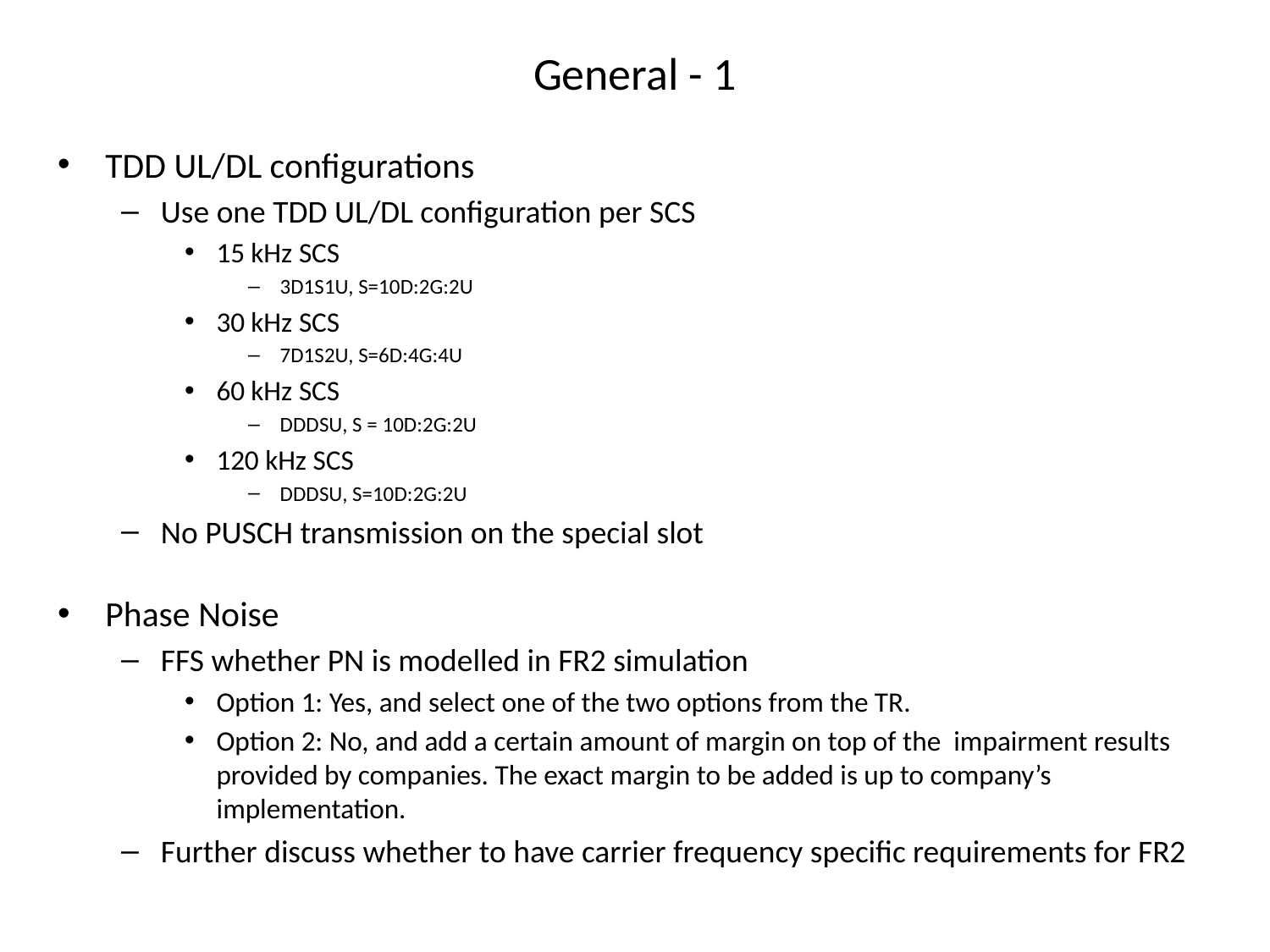

# General - 1
TDD UL/DL configurations
Use one TDD UL/DL configuration per SCS
15 kHz SCS
3D1S1U, S=10D:2G:2U
30 kHz SCS
7D1S2U, S=6D:4G:4U
60 kHz SCS
DDDSU, S = 10D:2G:2U
120 kHz SCS
DDDSU, S=10D:2G:2U
No PUSCH transmission on the special slot

Phase Noise
FFS whether PN is modelled in FR2 simulation
Option 1: Yes, and select one of the two options from the TR.
Option 2: No, and add a certain amount of margin on top of the  impairment results provided by companies. The exact margin to be added is up to company’s implementation.
Further discuss whether to have carrier frequency specific requirements for FR2